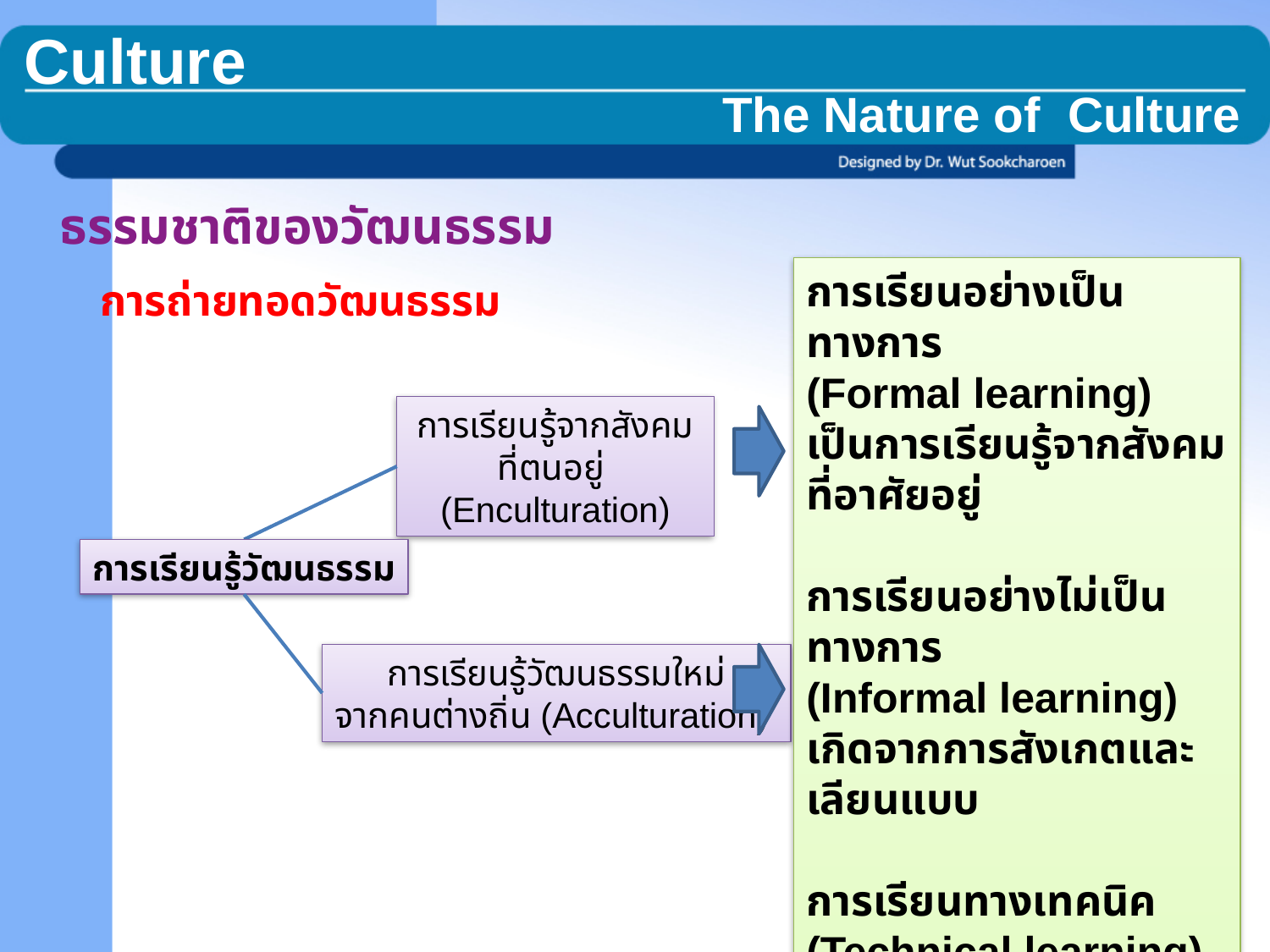

Culture
The Nature of  Culture
ธรรมชาติของวัฒนธรรม
การเรียนอย่างเป็นทางการ
(Formal learning)
เป็นการเรียนรู้จากสังคมที่อาศัยอยู่

การเรียนอย่างไม่เป็นทางการ
(Informal learning)
เกิดจากการสังเกตและเลียนแบบ

การเรียนทางเทคนิค
(Technical learning)
เกิดจากการเรียนการสอนอย่างเป็นทางการ
การถ่ายทอดวัฒนธรรม
การเรียนรู้จากสังคมที่ตนอยู่
(Enculturation)

การเรียนรู้วัฒนธรรม
การเรียนรู้วัฒนธรรมใหม่
จากคนต่างถิ่น (Acculturation)